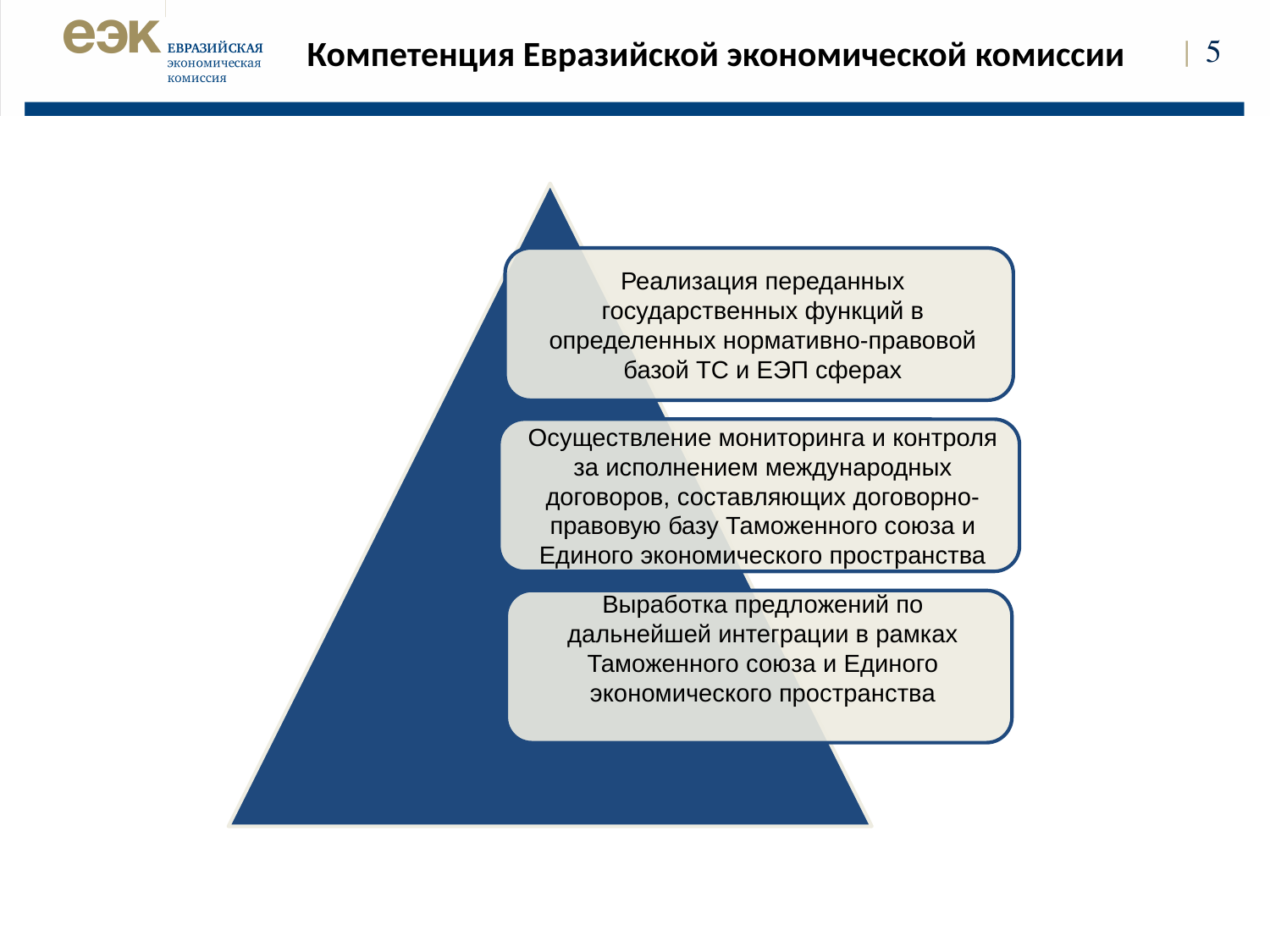

Компетенция Евразийской экономической комиссии
|  5
Реализация переданных государственных функций в определенных нормативно-правовой базой ТС и ЕЭП сферах
Осуществление мониторинга и контроля за исполнением международных договоров, составляющих договорно-правовую базу Таможенного союза и Единого экономического пространства
Выработка предложений по дальнейшей интеграции в рамках Таможенного союза и Единого экономического пространства